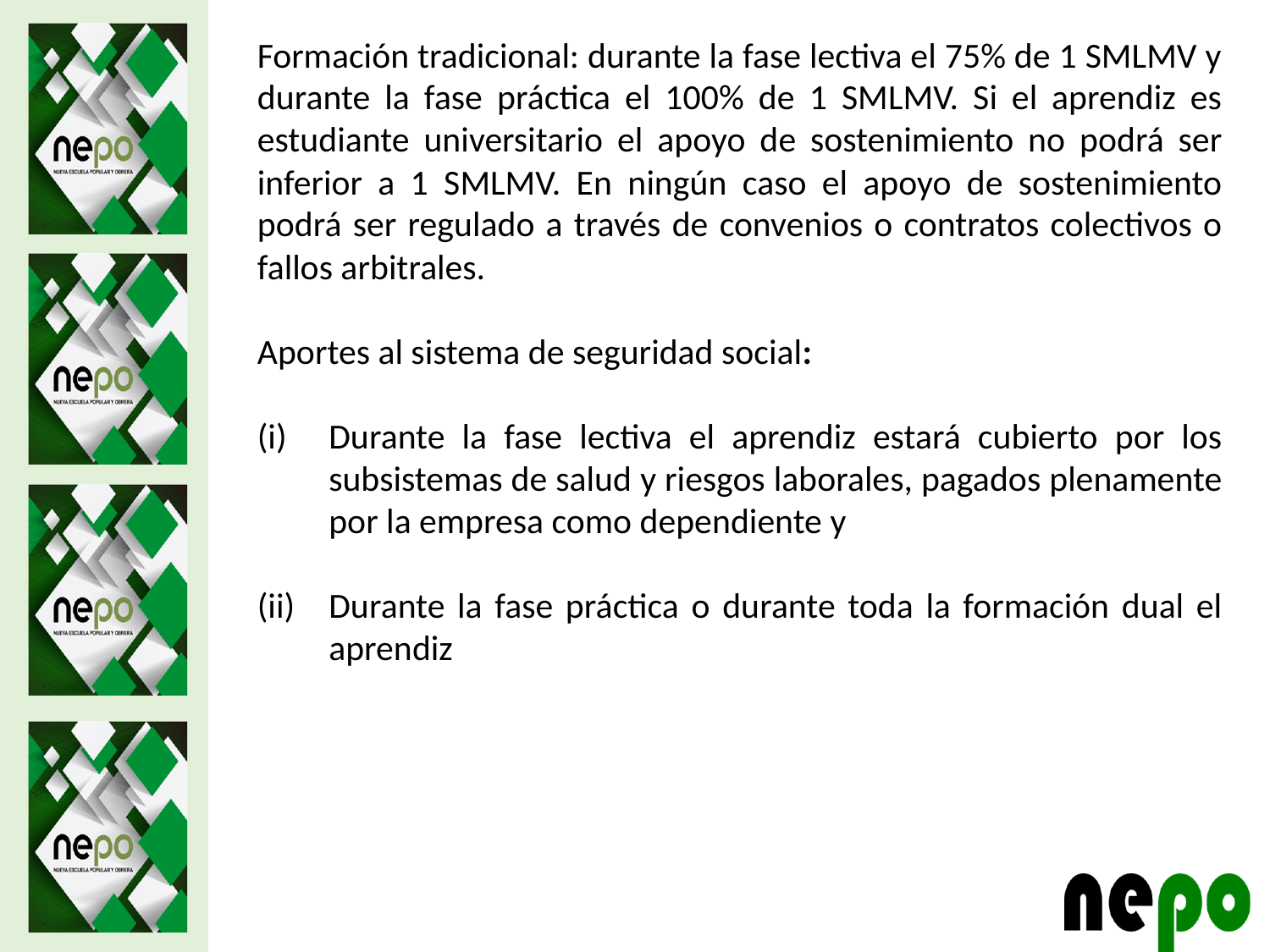

Formación tradicional: durante la fase lectiva el 75% de 1 SMLMV y durante la fase práctica el 100% de 1 SMLMV. Si el aprendiz es estudiante universitario el apoyo de sostenimiento no podrá ser inferior a 1 SMLMV. En ningún caso el apoyo de sostenimiento podrá ser regulado a través de convenios o contratos colectivos o fallos arbitrales.

Aportes al sistema de seguridad social:

Durante la fase lectiva el aprendiz estará cubierto por los subsistemas de salud y riesgos laborales, pagados plenamente por la empresa como dependiente y

Durante la fase práctica o durante toda la formación dual el aprendiz